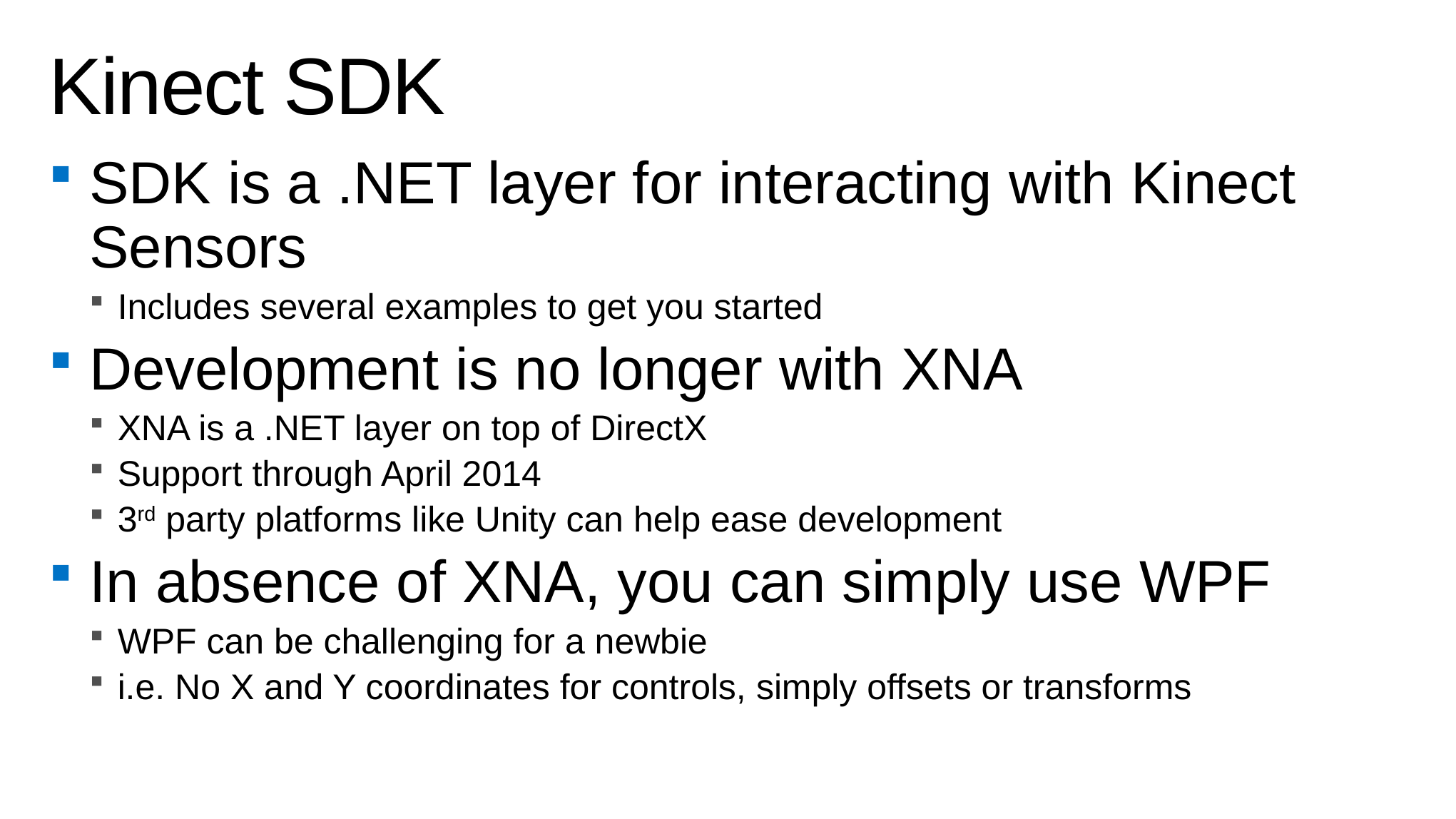

# Kinect SDK
SDK is a .NET layer for interacting with Kinect Sensors
Includes several examples to get you started
Development is no longer with XNA
XNA is a .NET layer on top of DirectX
Support through April 2014
3rd party platforms like Unity can help ease development
In absence of XNA, you can simply use WPF
WPF can be challenging for a newbie
i.e. No X and Y coordinates for controls, simply offsets or transforms